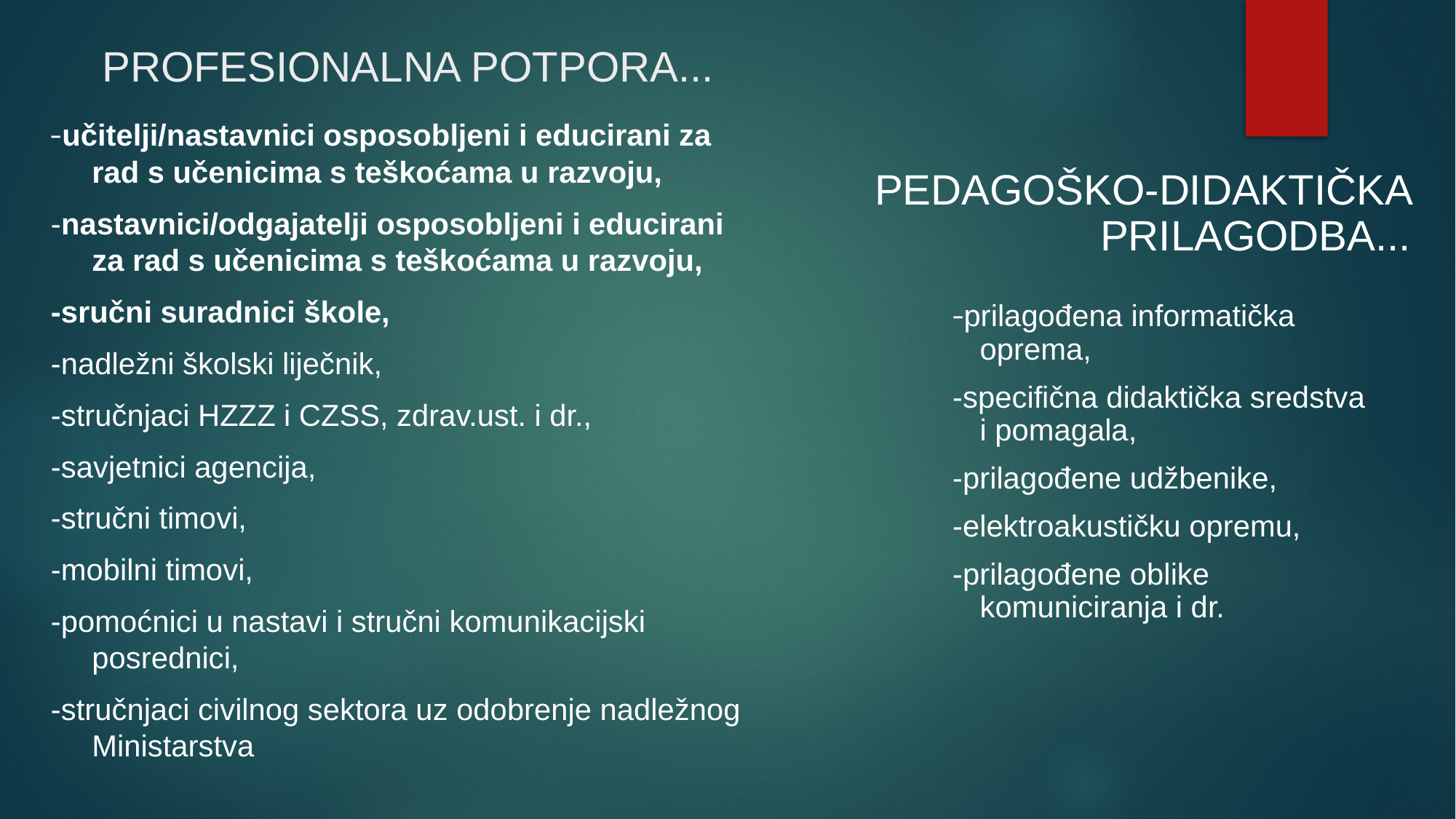

# PROFESIONALNA POTPORA...
-učitelji/nastavnici osposobljeni i educirani za rad s učenicima s teškoćama u razvoju,
-nastavnici/odgajatelji osposobljeni i educirani za rad s učenicima s teškoćama u razvoju,
-sručni suradnici škole,
-nadležni školski liječnik,
-stručnjaci HZZZ i CZSS, zdrav.ust. i dr.,
-savjetnici agencija,
-stručni timovi,
-mobilni timovi,
-pomoćnici u nastavi i stručni komunikacijski posrednici,
-stručnjaci civilnog sektora uz odobrenje nadležnog Ministarstva
PEDAGOŠKO-DIDAKTIČKA PRILAGODBA...
-prilagođena informatička oprema,
-specifična didaktička sredstva i pomagala,
-prilagođene udžbenike,
-elektroakustičku opremu,
-prilagođene oblike komuniciranja i dr.